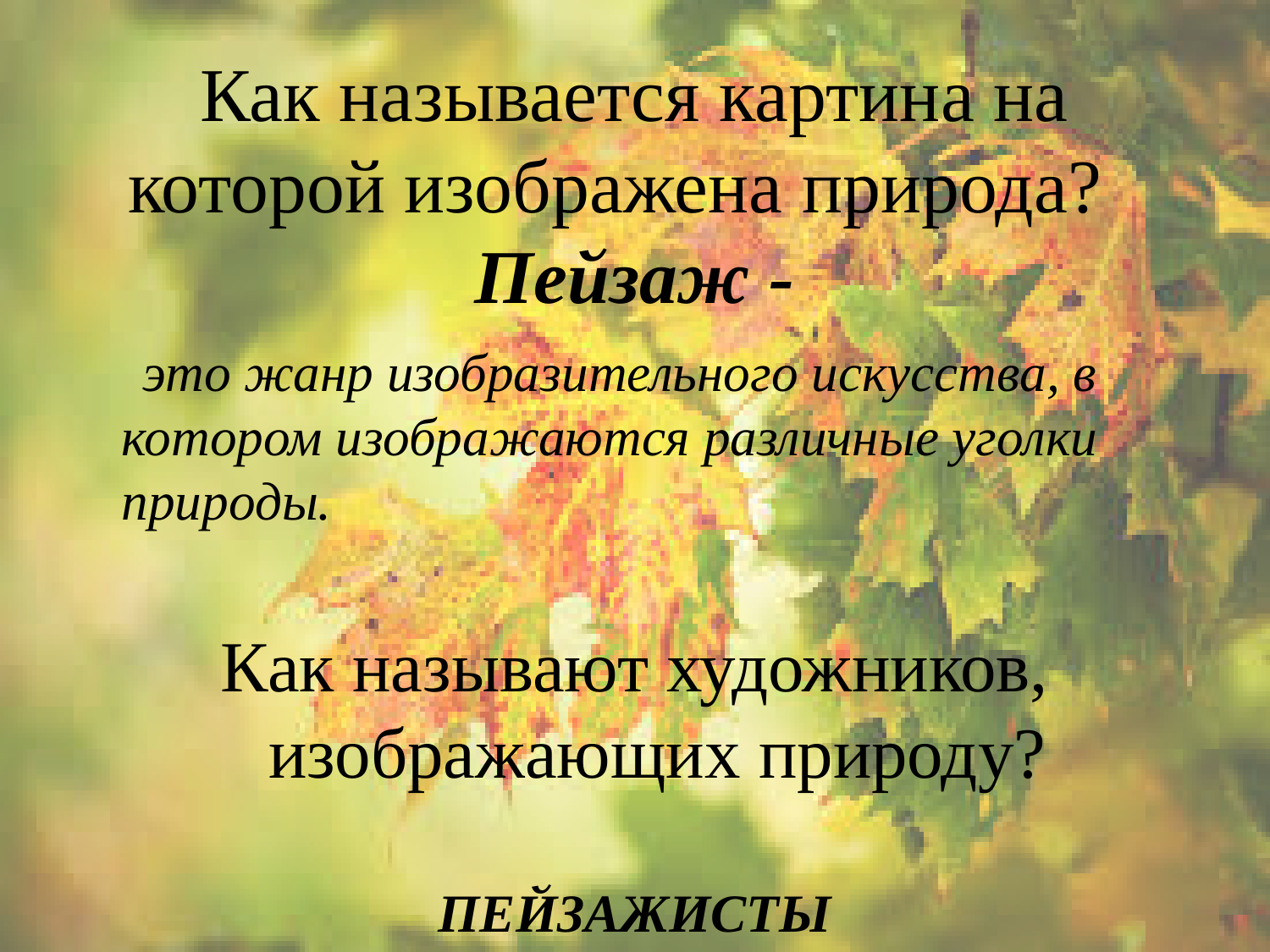

# Как называется картина на которой изображена природа? Пейзаж -

     это жанр изобразительного искусства, в котором изображаются различные уголки природы.

Как называют художников, изображающих природу?

ПЕЙЗАЖИСТЫ